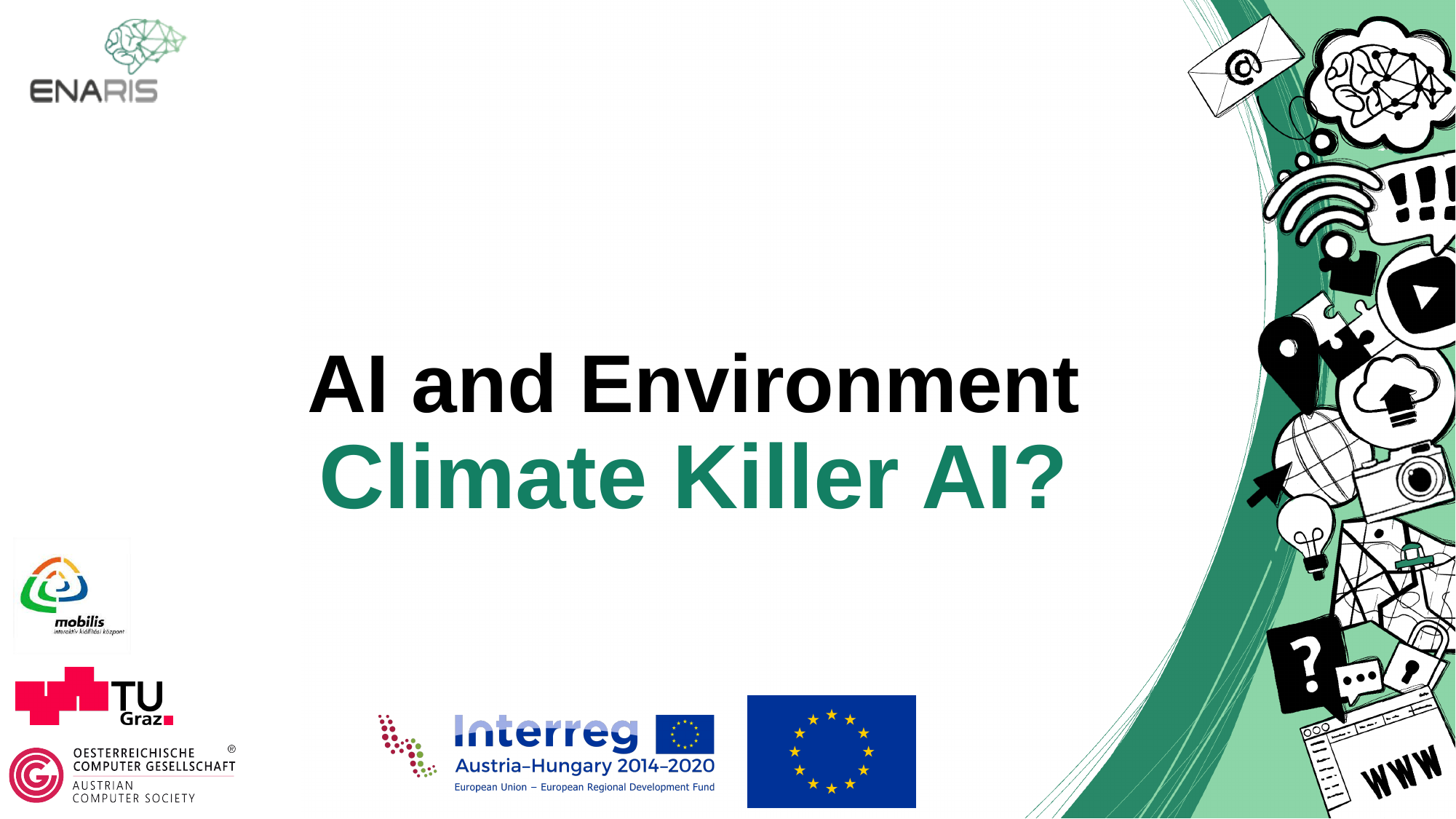

# AI and Environment Climate Killer AI?